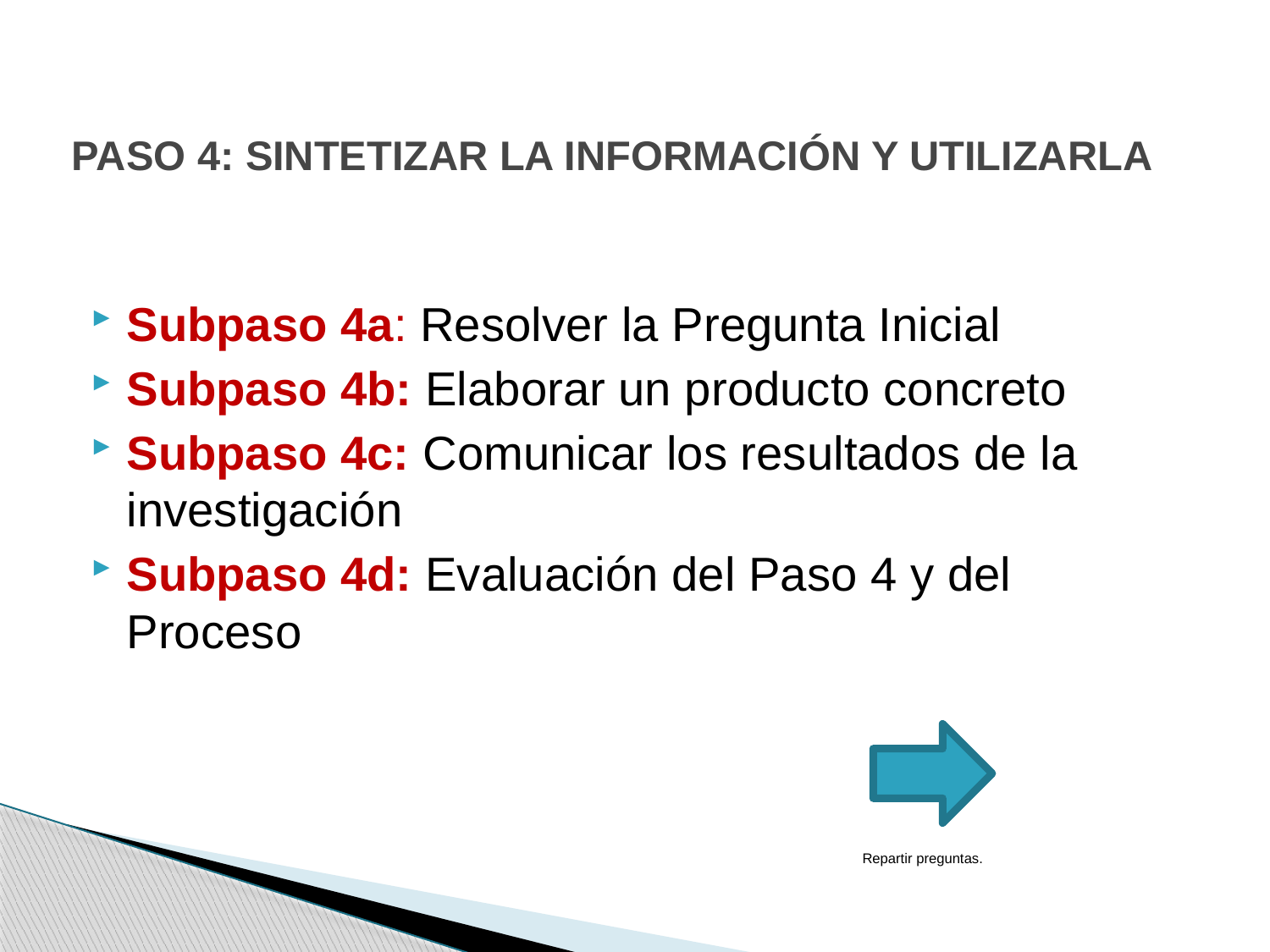

# PASO 4: SINTETIZAR LA INFORMACIÓN Y UTILIZARLA
Subpaso 4a: Resolver la Pregunta Inicial
Subpaso 4b: Elaborar un producto concreto
Subpaso 4c: Comunicar los resultados de la investigación
Subpaso 4d: Evaluación del Paso 4 y del Proceso

Repartir preguntas.